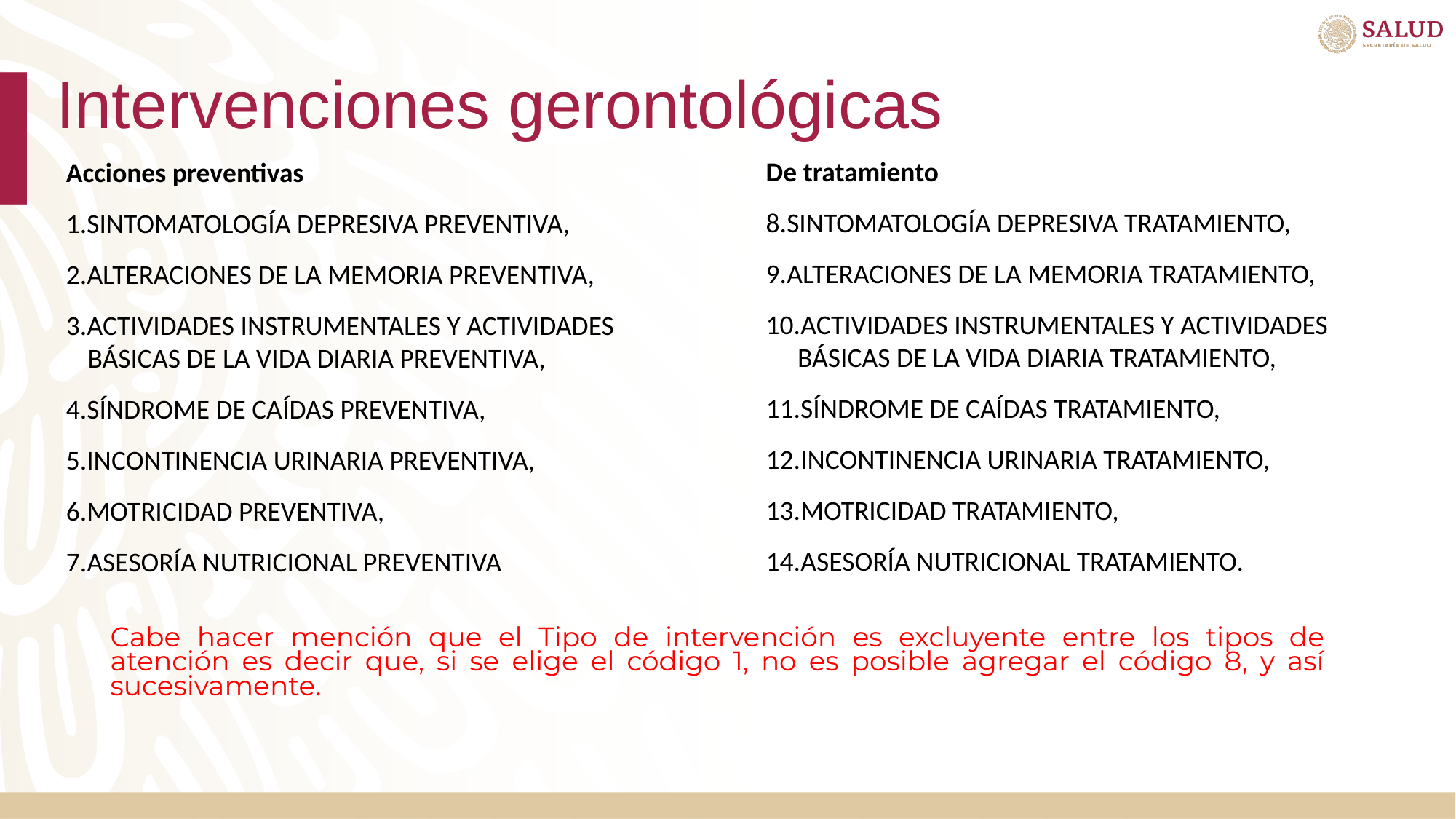

# Intervenciones gerontológicas
De tratamiento
8.SINTOMATOLOGÍA DEPRESIVA TRATAMIENTO,
9.ALTERACIONES DE LA MEMORIA TRATAMIENTO,
10.ACTIVIDADES INSTRUMENTALES Y ACTIVIDADES BÁSICAS DE LA VIDA DIARIA TRATAMIENTO,
11.SÍNDROME DE CAÍDAS TRATAMIENTO,
12.INCONTINENCIA URINARIA TRATAMIENTO,
13.MOTRICIDAD TRATAMIENTO,
14.ASESORÍA NUTRICIONAL TRATAMIENTO.
Acciones preventivas
1.SINTOMATOLOGÍA DEPRESIVA PREVENTIVA,
2.ALTERACIONES DE LA MEMORIA PREVENTIVA,
3.ACTIVIDADES INSTRUMENTALES Y ACTIVIDADES BÁSICAS DE LA VIDA DIARIA PREVENTIVA,
4.SÍNDROME DE CAÍDAS PREVENTIVA,
5.INCONTINENCIA URINARIA PREVENTIVA,
6.MOTRICIDAD PREVENTIVA,
7.ASESORÍA NUTRICIONAL PREVENTIVA
Cabe hacer mención que el Tipo de intervención es excluyente entre los tipos de atención es decir que, si se elige el código 1, no es posible agregar el código 8, y así sucesivamente.